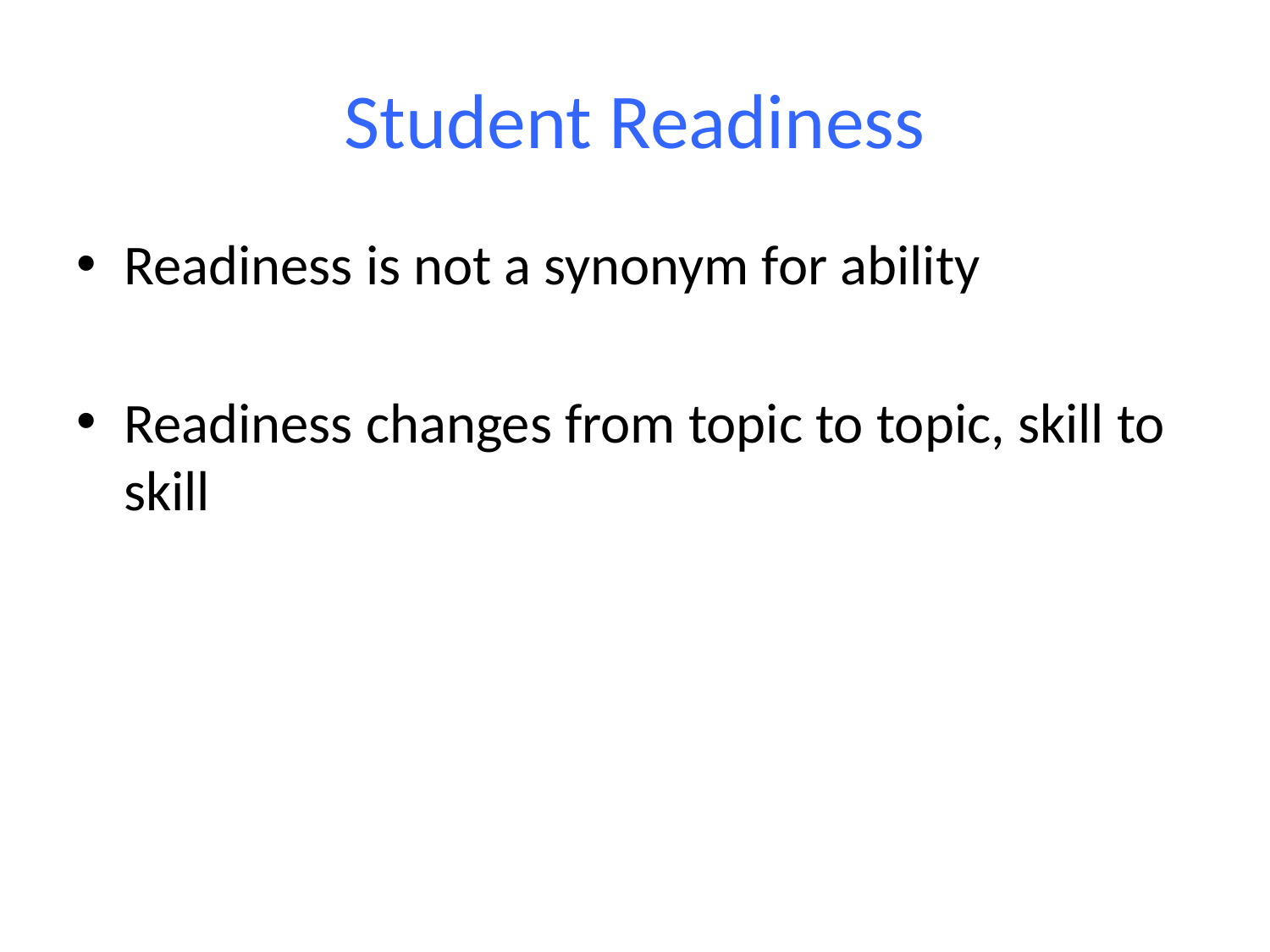

# Student Readiness
Readiness is not a synonym for ability

Readiness changes from topic to topic, skill to skill